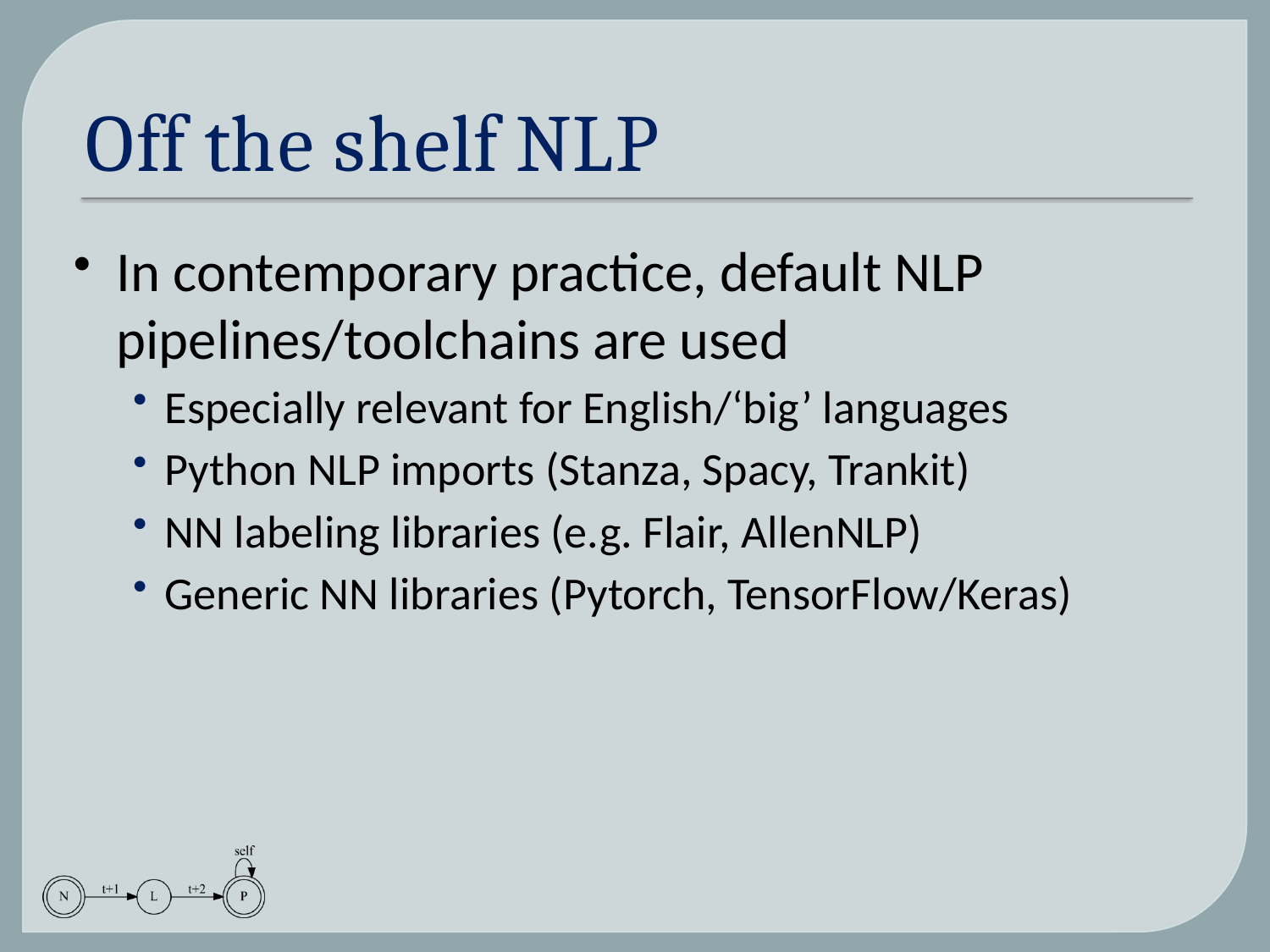

# Off the shelf NLP
In contemporary practice, default NLP pipelines/toolchains are used
Especially relevant for English/‘big’ languages
Python NLP imports (Stanza, Spacy, Trankit)
NN labeling libraries (e.g. Flair, AllenNLP)
Generic NN libraries (Pytorch, TensorFlow/Keras)